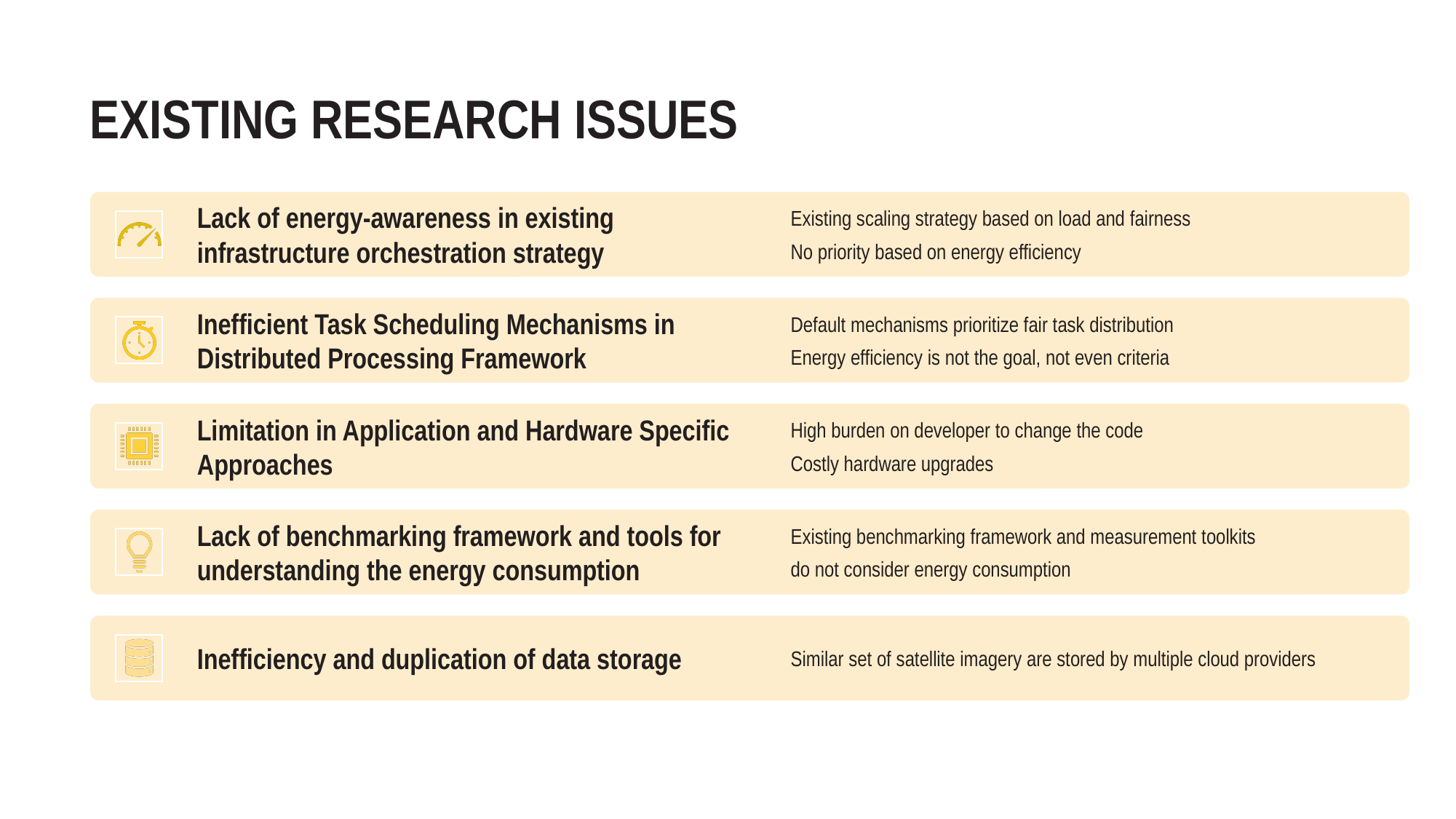

# Existing Research Issues
Lack of energy-awareness in existing infrastructure orchestration strategy
Existing scaling strategy based on load and fairness
No priority based on energy efficiency
Inefficient Task Scheduling Mechanisms in Distributed Processing Framework
Default mechanisms prioritize fair task distribution
Energy efficiency is not the goal, not even criteria
Limitation in Application and Hardware Specific Approaches
High burden on developer to change the code
Costly hardware upgrades
Lack of benchmarking framework and tools for understanding the energy consumption
Existing benchmarking framework and measurement toolkits
do not consider energy consumption
Inefficiency and duplication of data storage
Similar set of satellite imagery are stored by multiple cloud providers

11